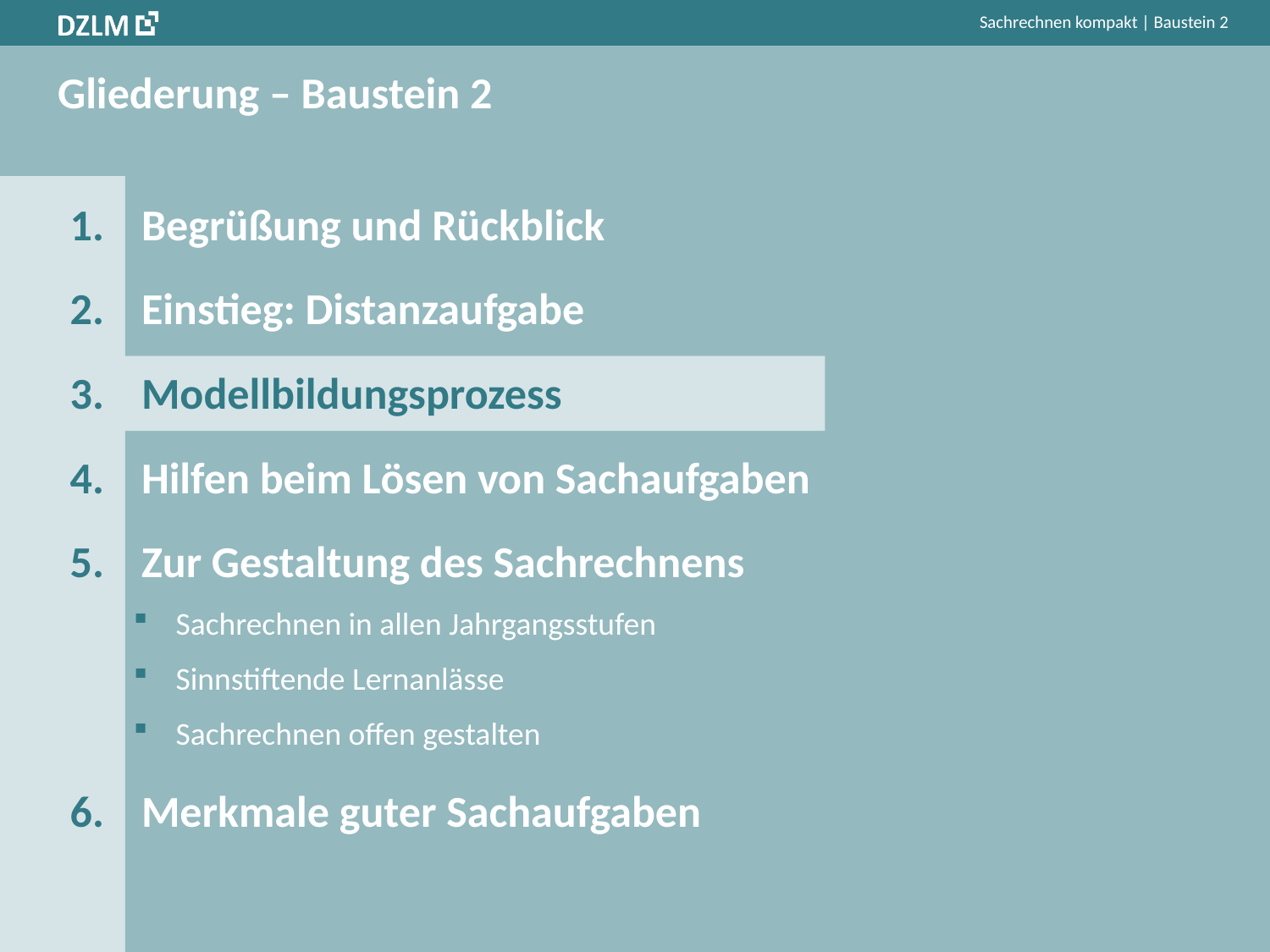

# Gliederung – Baustein 2

Begrüßung und Rückblick
Einstieg: Distanzaufgabe
Modellbildungsprozess
Hilfen beim Lösen von Sachaufgaben
Zur Gestaltung des Sachrechnens
Sachrechnen in allen Jahrgangsstufen
Sinnstiftende Lernanlässe
Sachrechnen offen gestalten
Merkmale guter Sachaufgaben